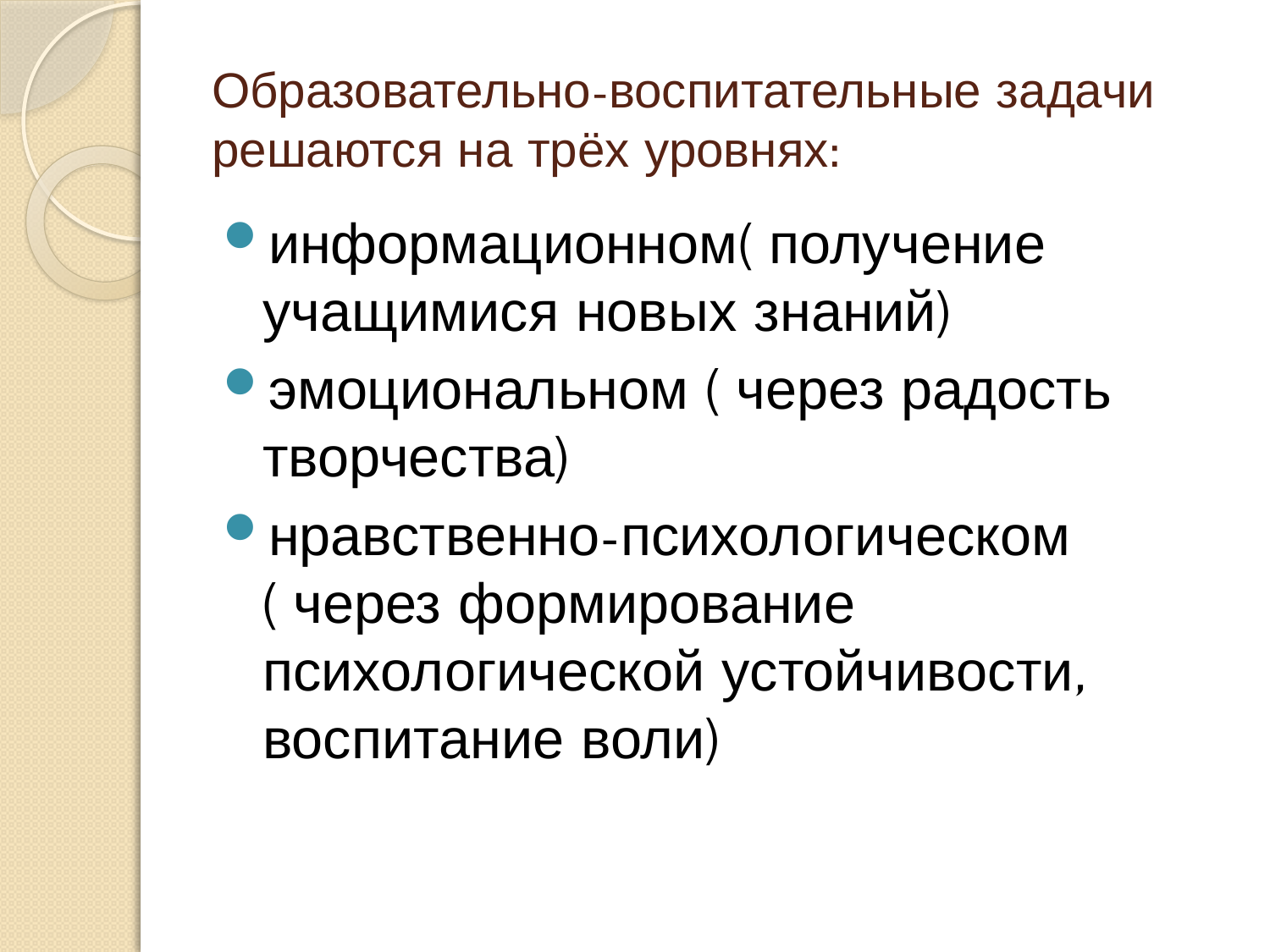

# Образовательно-воспитательные задачи решаются на трёх уровнях:
информационном( получение учащимися новых знаний)
эмоциональном ( через радость творчества)
нравственно-психологическом ( через формирование психологической устойчивости, воспитание воли)